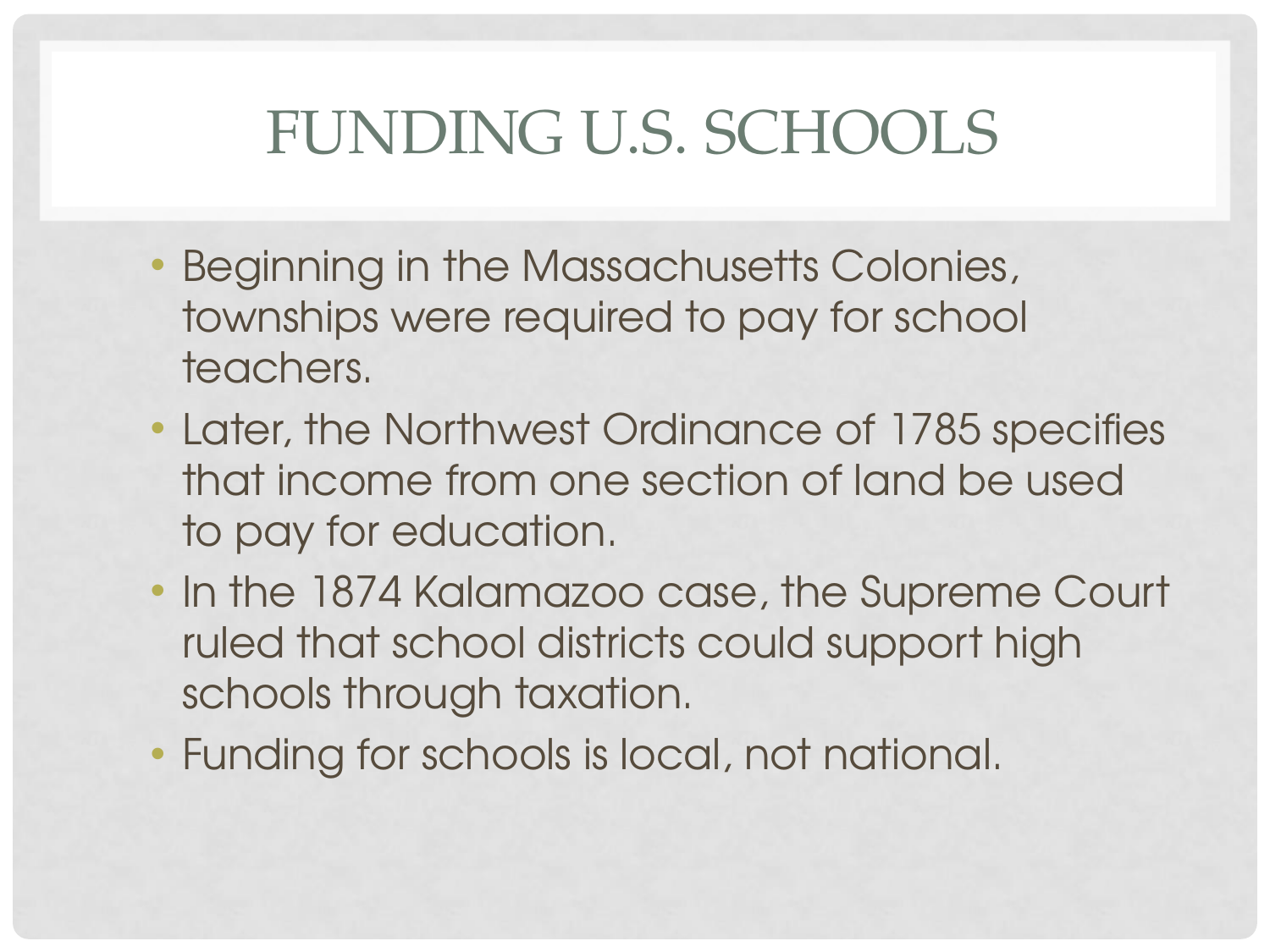

# FUNDING U.S. SCHOOLS
Beginning in the Massachusetts Colonies, townships were required to pay for school teachers.
Later, the Northwest Ordinance of 1785 specifies that income from one section of land be used to pay for education.
In the 1874 Kalamazoo case, the Supreme Court ruled that school districts could support high schools through taxation.
Funding for schools is local, not national.